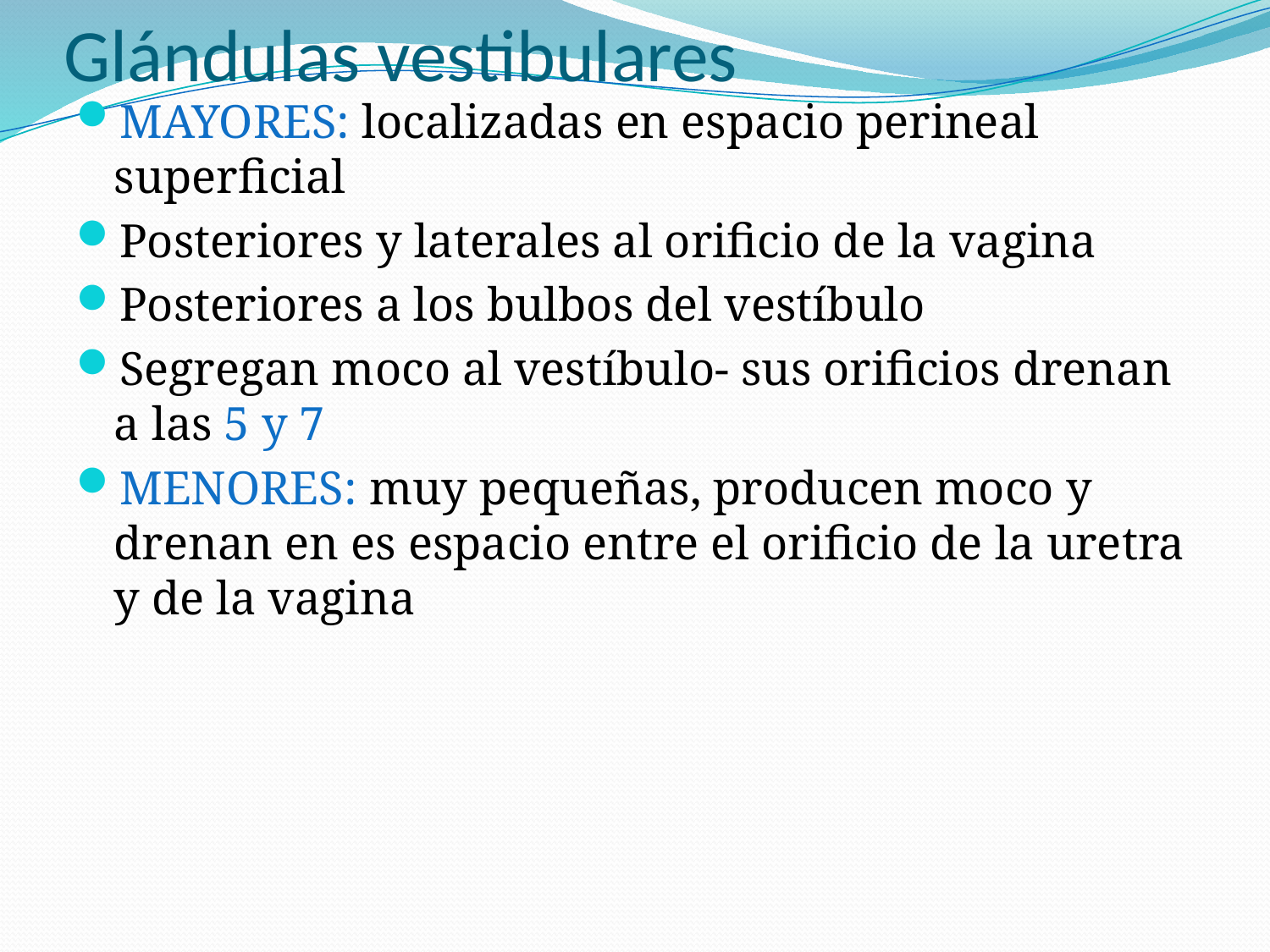

# Glándulas vestibulares
MAYORES: localizadas en espacio perineal superficial
Posteriores y laterales al orificio de la vagina
Posteriores a los bulbos del vestíbulo
Segregan moco al vestíbulo- sus orificios drenan a las 5 y 7
MENORES: muy pequeñas, producen moco y drenan en es espacio entre el orificio de la uretra y de la vagina